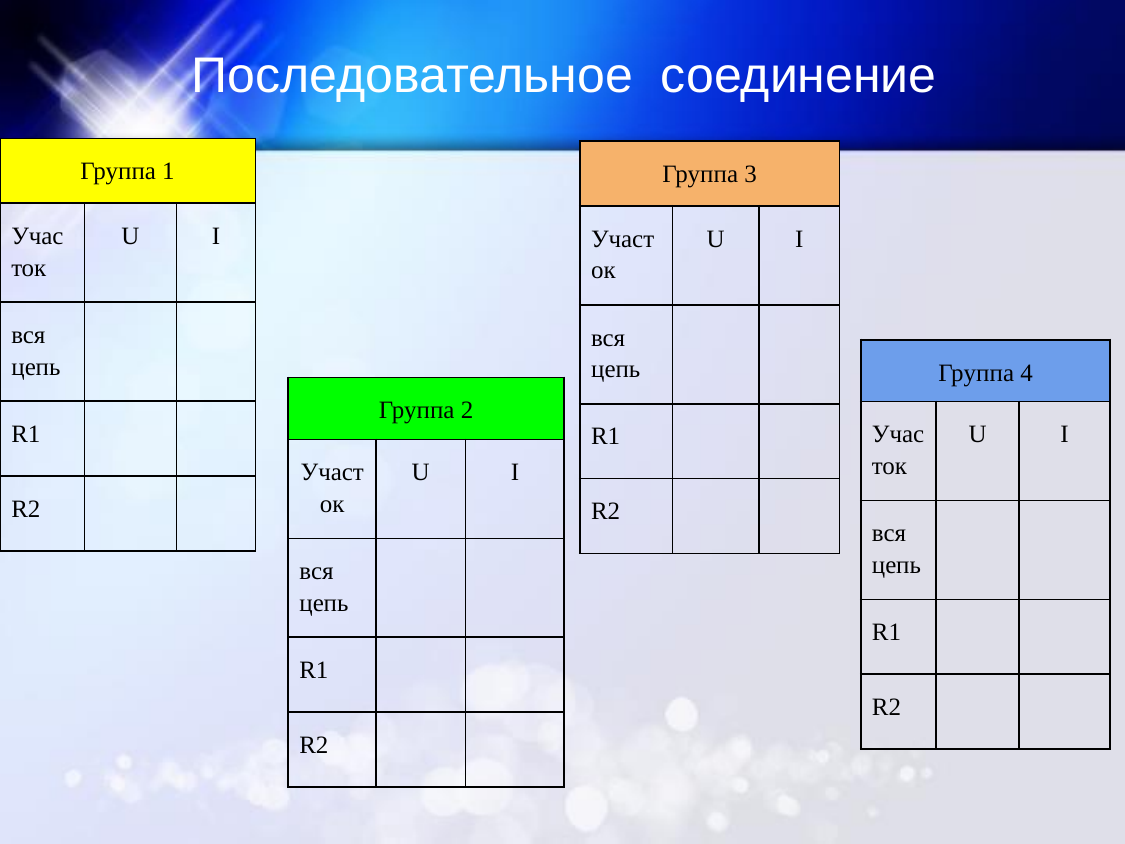

Последовательное  соединение
| Группа 1 |  |  |
| --- | --- | --- |
| Участок | U | I |
| вся цепь |  |  |
| R1 |  |  |
| R2 |  |  |
| Группа 3 |  |  |
| --- | --- | --- |
| Участок | U | I |
| вся цепь |  |  |
| R1 |  |  |
| R2 |  |  |
| Группа 4 |  |  |
| --- | --- | --- |
| Участок | U | I |
| вся цепь |  |  |
| R1 |  |  |
| R2 |  |  |
| Группа 2 |  |  |
| --- | --- | --- |
| Участок | U | I |
| вся цепь |  |  |
| R1 |  |  |
| R2 |  |  |